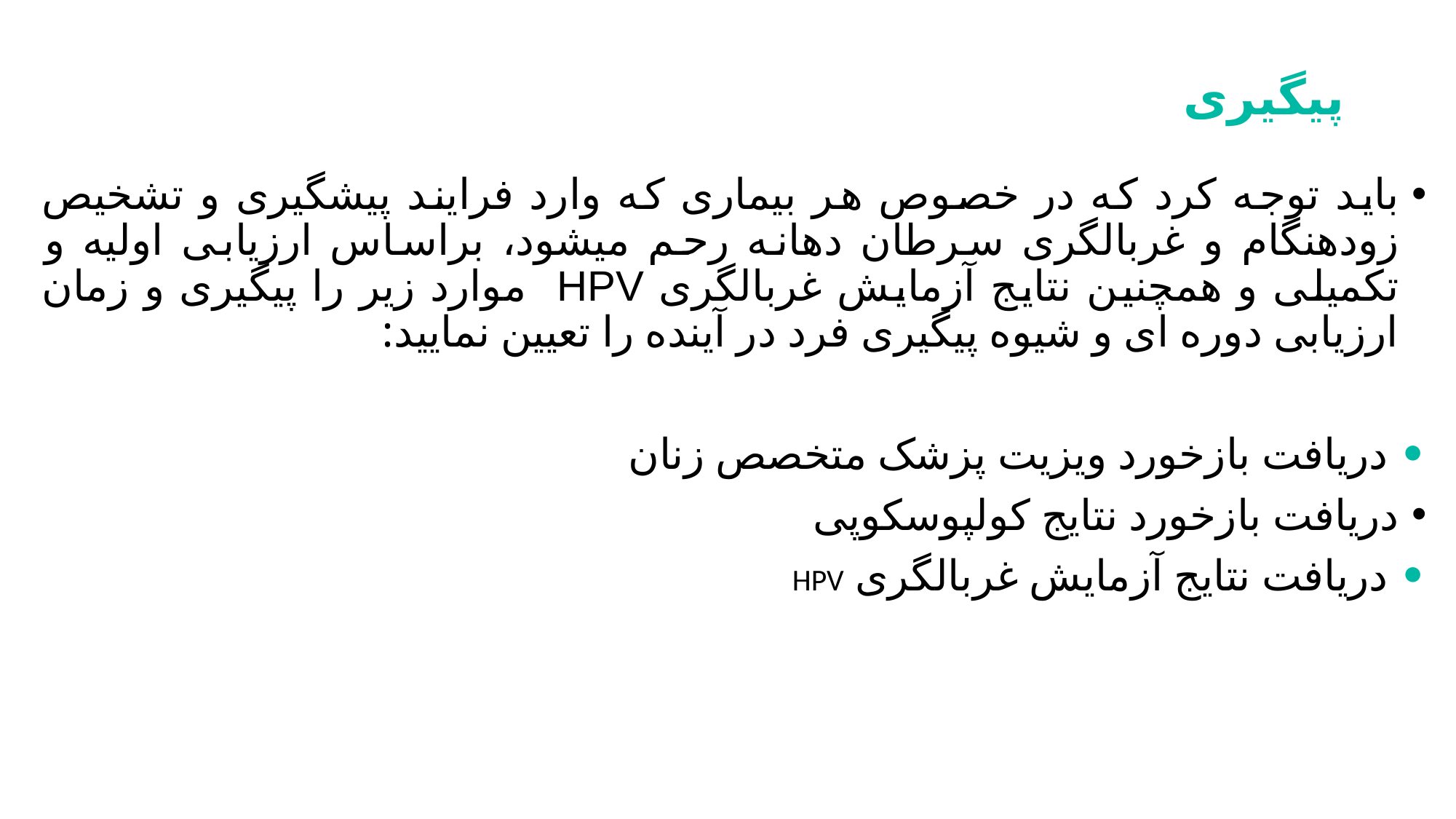

# پیگیری
باید توجه کرد که در خصوص هر بیماری که وارد فرایند پیشگیری و تشخیص زودهنگام و غربالگری سرطان دهانه رحم میشود، براساس ارزیابی اولیه و تکمیلی و همچنین نتایج آزمایش غربالگری HPV  موارد زیر را پیگیری و زمان ارزیابی دوره ای و شیوه پیگیری فرد در آینده را تعیین نمایید:

• دریافت بازخورد ویزیت پزشک متخصص زنان
دریافت بازخورد نتایج کولپوسکوپی
• دریافت نتایج آزمایش غربالگری HPV